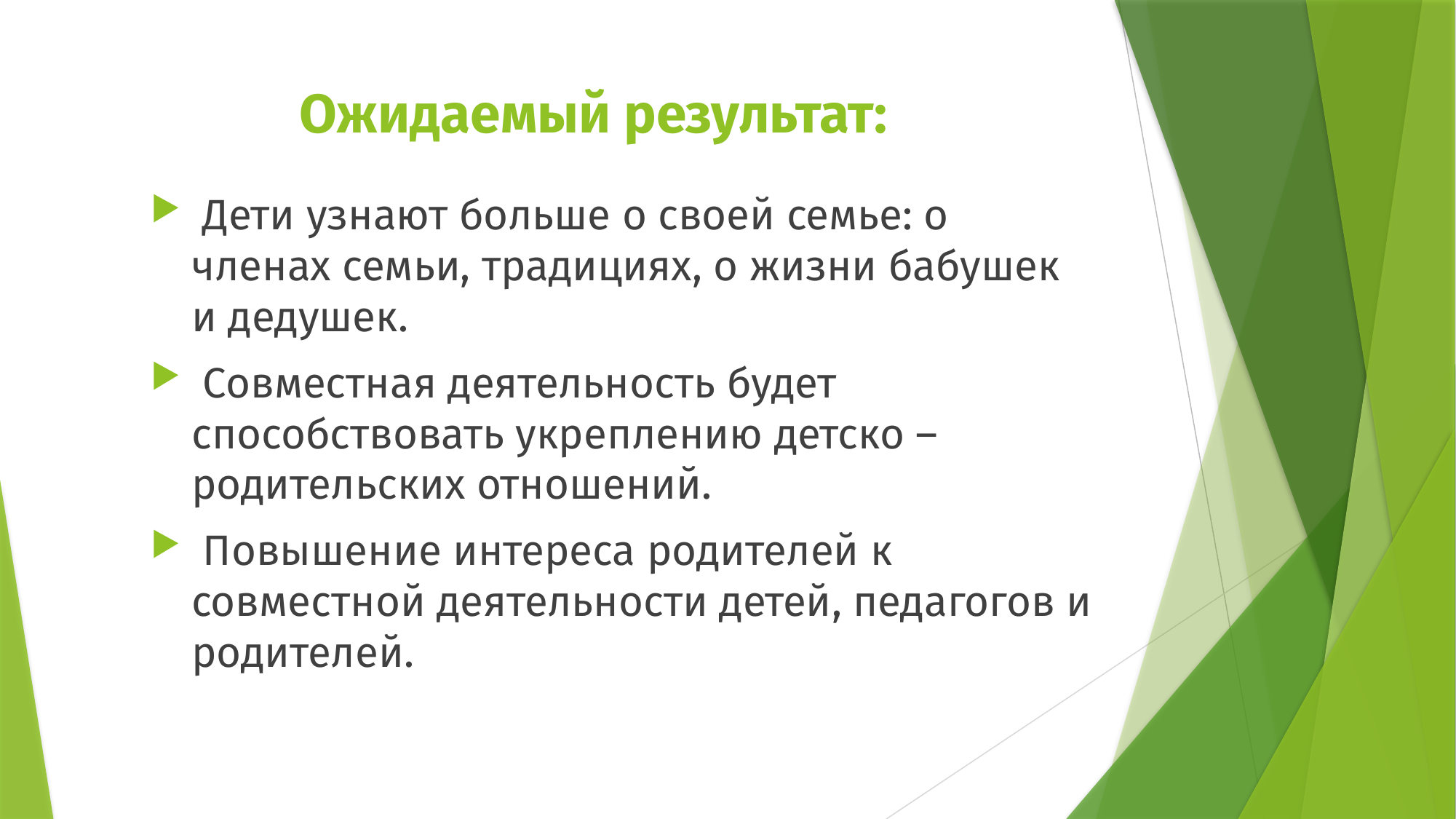

# Ожидаемый результат:
 Дети узнают больше о своей семье: о членах семьи, традициях, о жизни бабушек и дедушек.
 Совместная деятельность будет способствовать укреплению детско – родительских отношений.
 Повышение интереса родителей к совместной деятельности детей, педагогов и родителей.